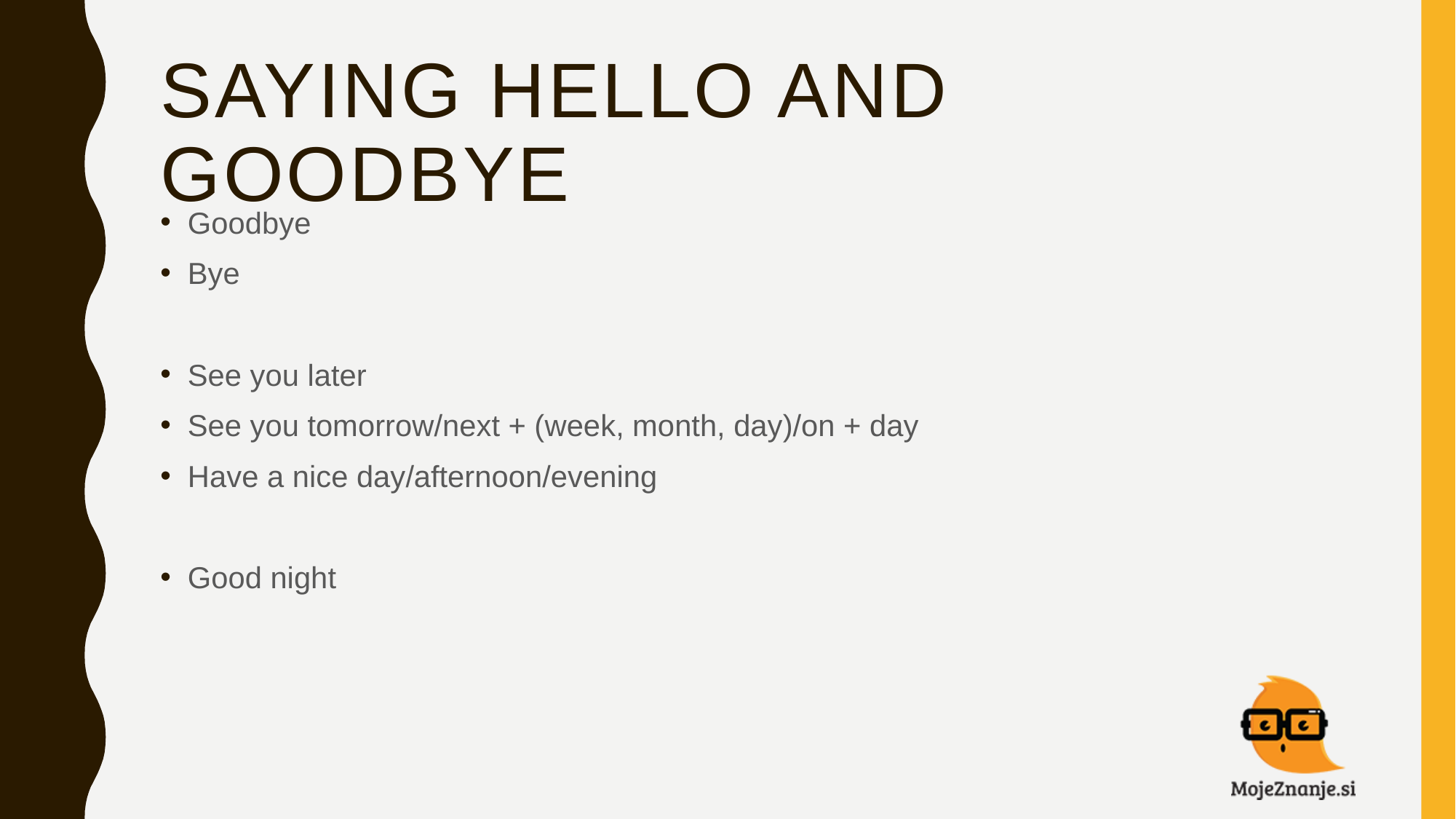

# SAYING HELLO AND GOODBYE
Goodbye
Bye

See you later
See you tomorrow/next + (week, month, day)/on + day
Have a nice day/afternoon/evening

Good night